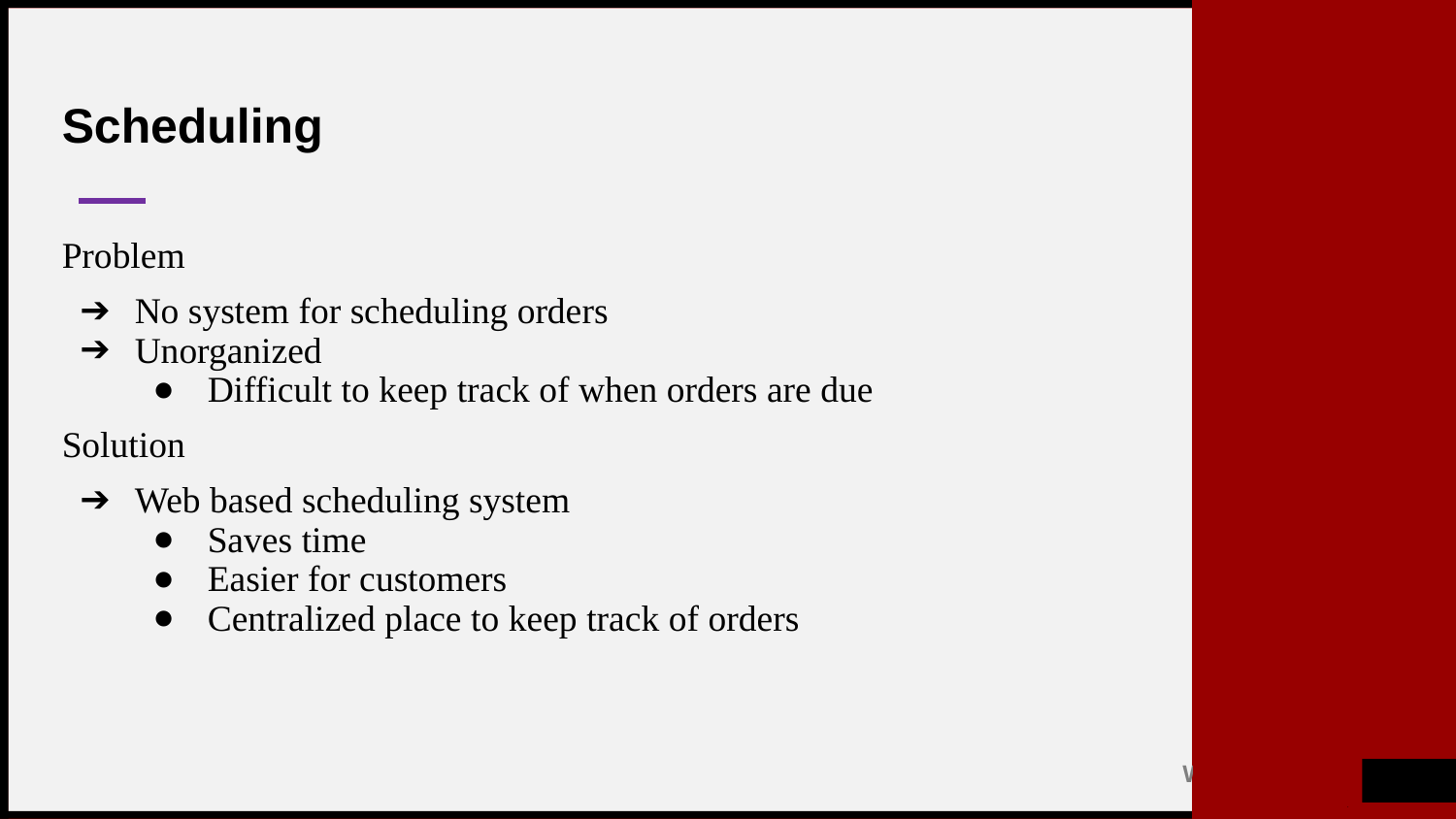

# Scheduling
Problem
No system for scheduling orders
Unorganized
Difficult to keep track of when orders are due
Solution
Web based scheduling system
Saves time
Easier for customers
Centralized place to keep track of orders